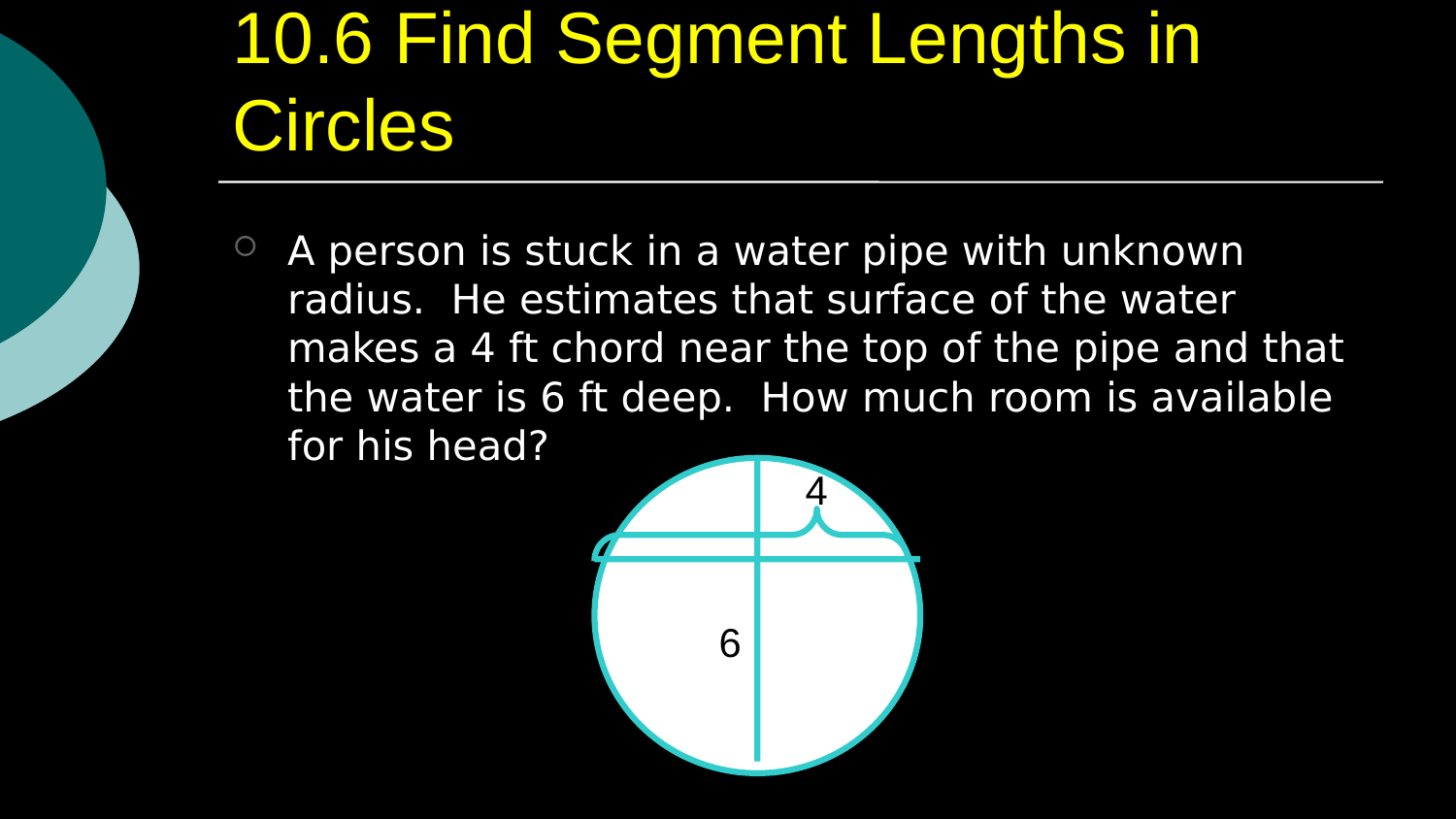

# 10.6 Find Segment Lengths in Circles
A person is stuck in a water pipe with unknown radius.  He estimates that surface of the water makes a 4 ft chord near the top of the pipe and that the water is 6 ft deep.  How much room is available for his head?

   4

     6